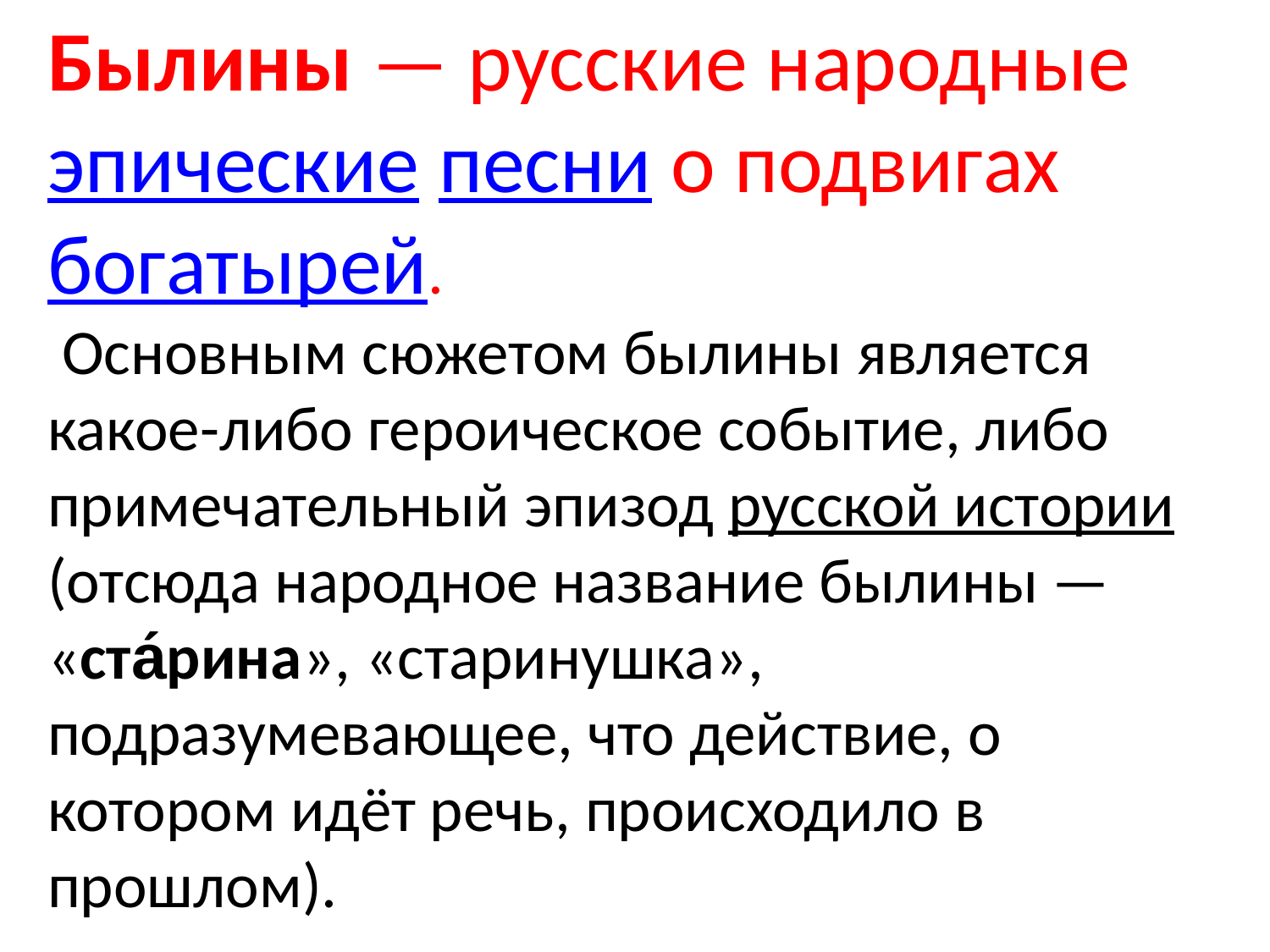

Былины — русские народные эпические песни о подвигах богатырей.
 Основным сюжетом былины является какое-либо героическое событие, либо примечательный эпизод русской истории (отсюда народное название былины — «ста́рина», «старинушка», подразумевающее, что действие, о котором идёт речь, происходило в прошлом).